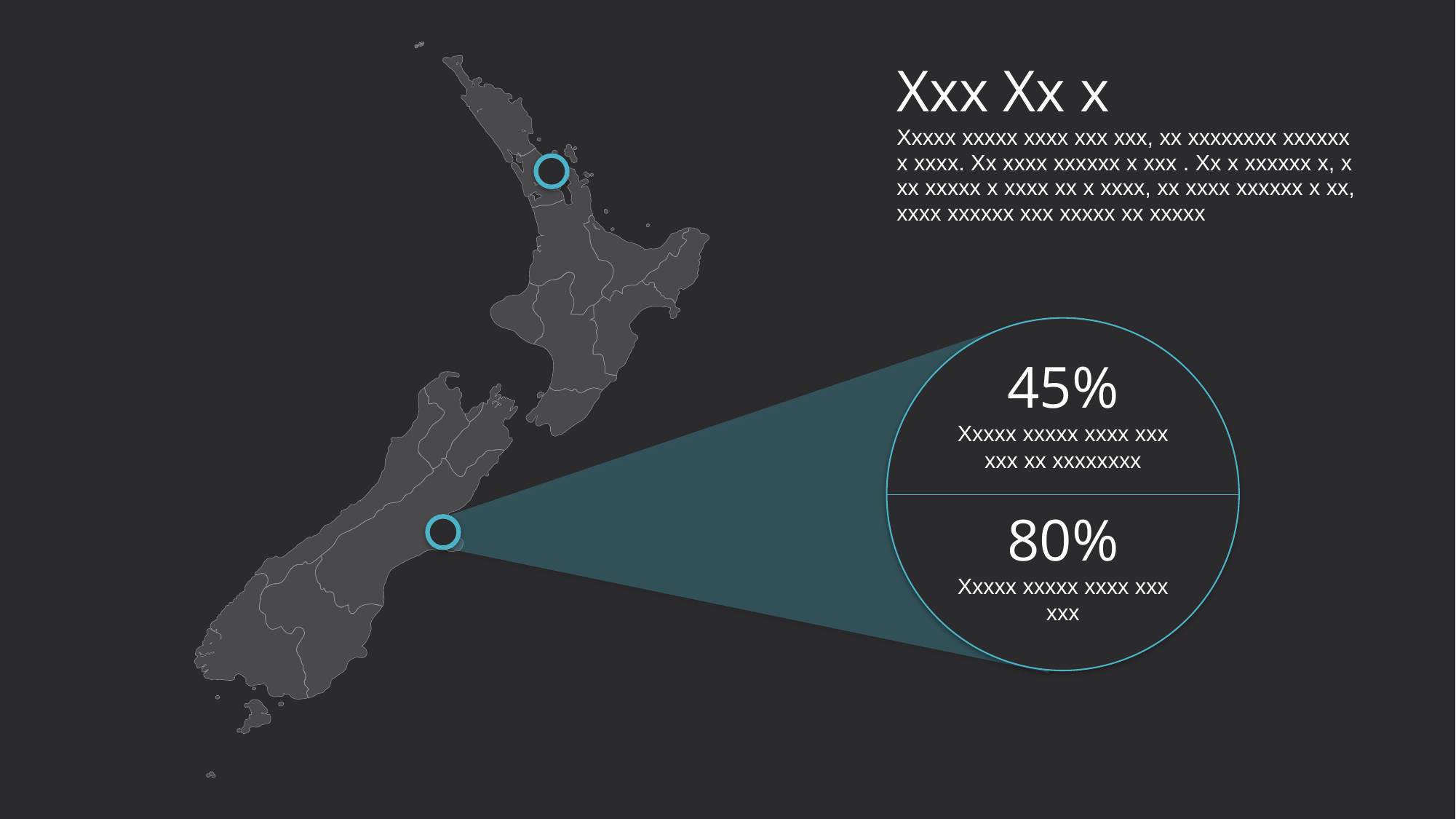

Xxx Xx x
Xxxxx xxxxx xxxx xxx xxx, xx xxxxxxxx xxxxxx x xxxx. Xx xxxx xxxxxx x xxx . Xx x xxxxxx x, x xx xxxxx x xxxx xx x xxxx, xx xxxx xxxxxx x xx, xxxx xxxxxx xxx xxxxx xx xxxxx

45%
Xxxxx xxxxx xxxx xxx xxx xx xxxxxxxx
80%
Xxxxx xxxxx xxxx xxx xxx